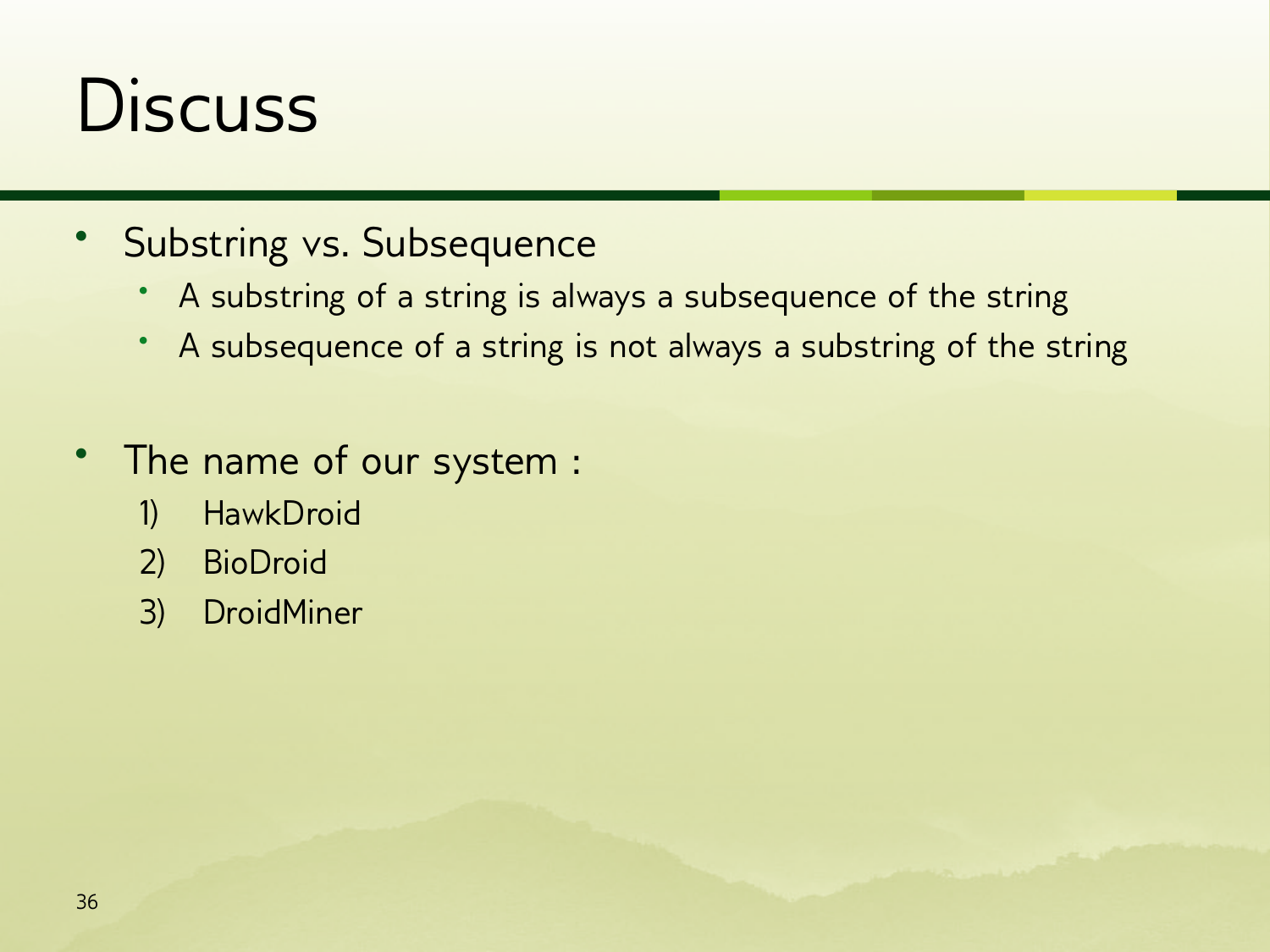

# Discuss

Substring vs. Subsequence
A substring of a string is always a subsequence of the string
A subsequence of a string is not always a substring of the string

The name of our system :
HawkDroid
BioDroid
DroidMiner

36